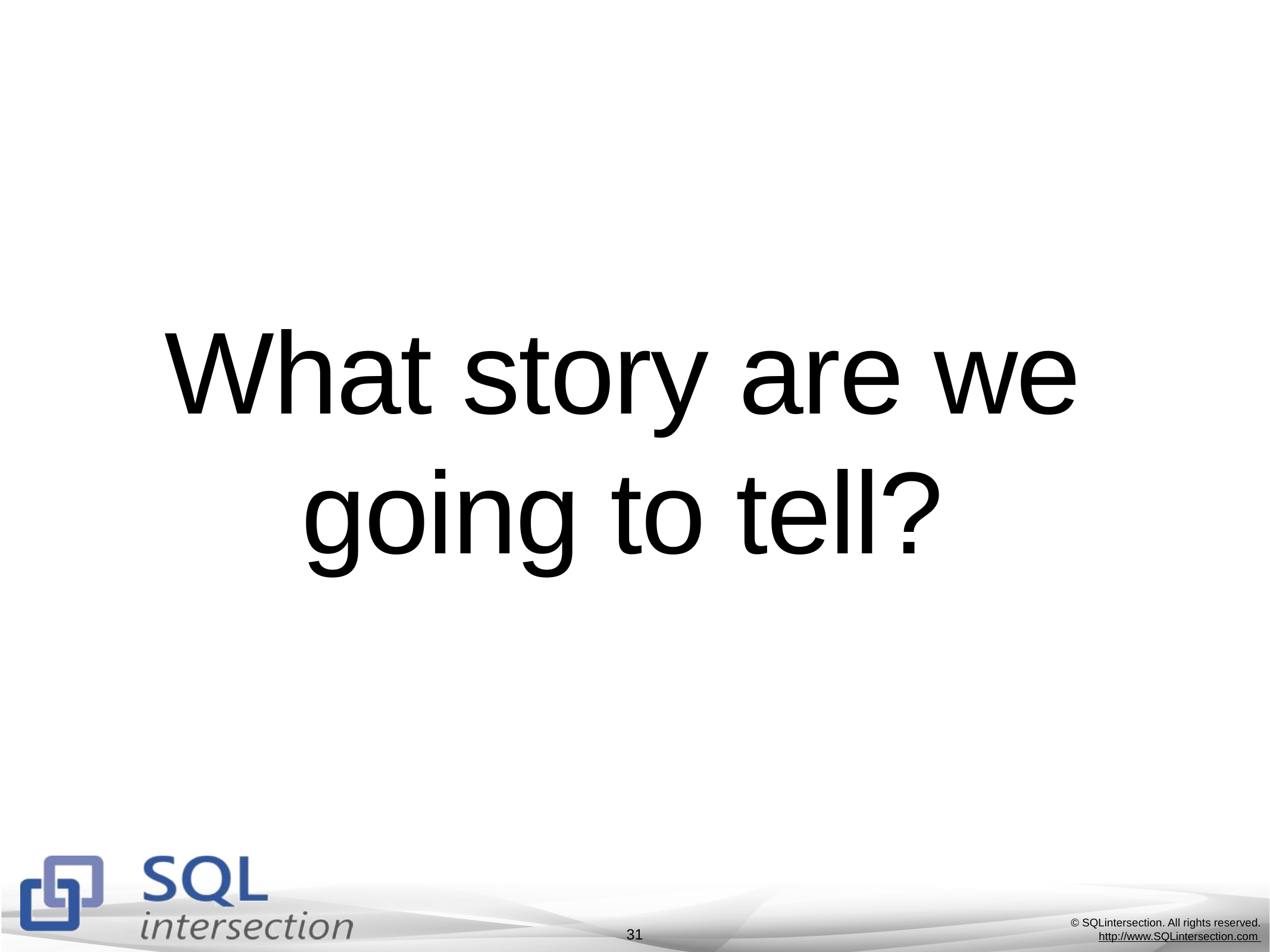

# What story are we going to tell?